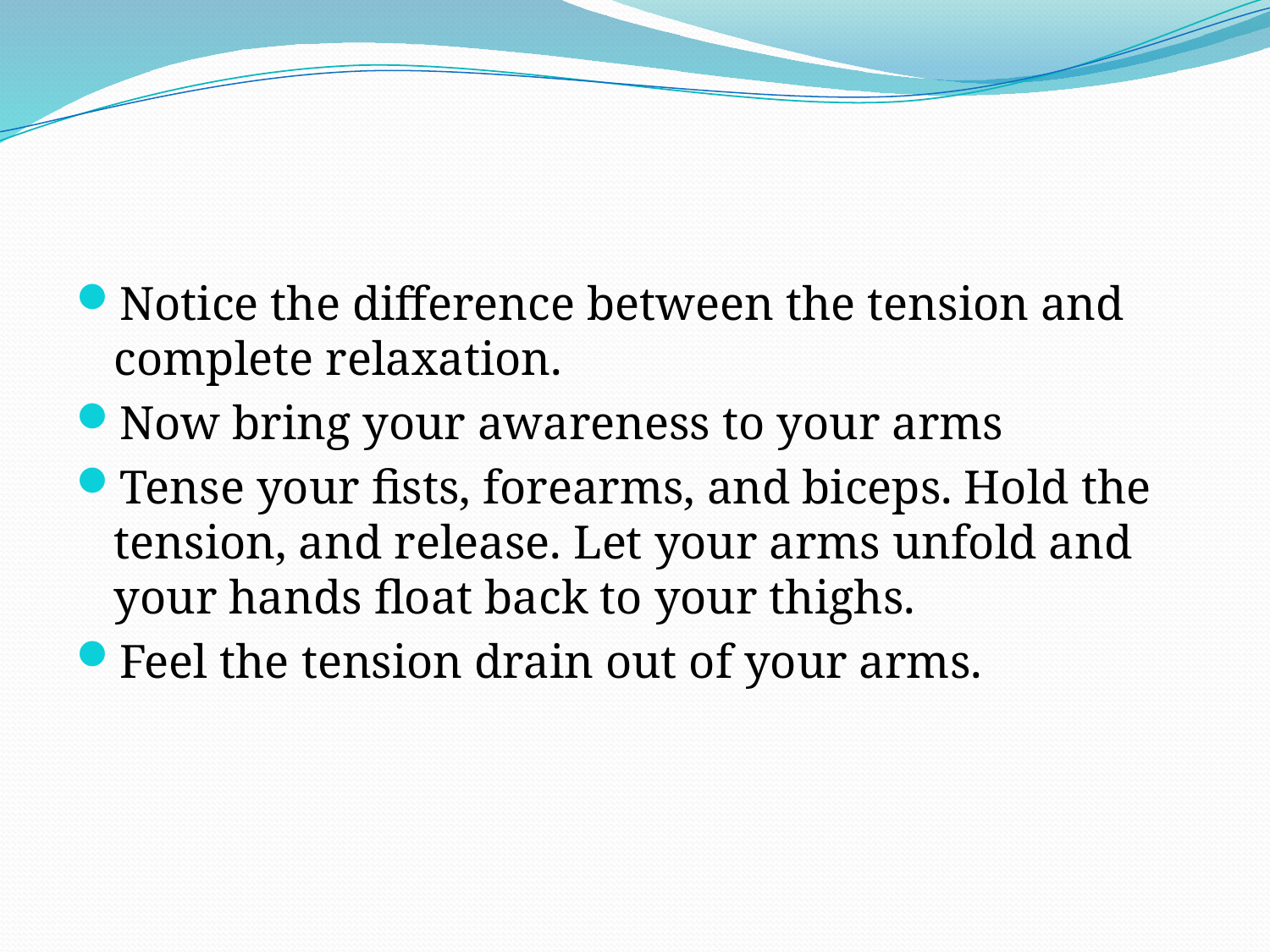

#
Notice the difference between the tension and complete relaxation.
Now bring your awareness to your arms
Tense your fists, forearms, and biceps. Hold the tension, and release. Let your arms unfold and your hands float back to your thighs.
Feel the tension drain out of your arms.